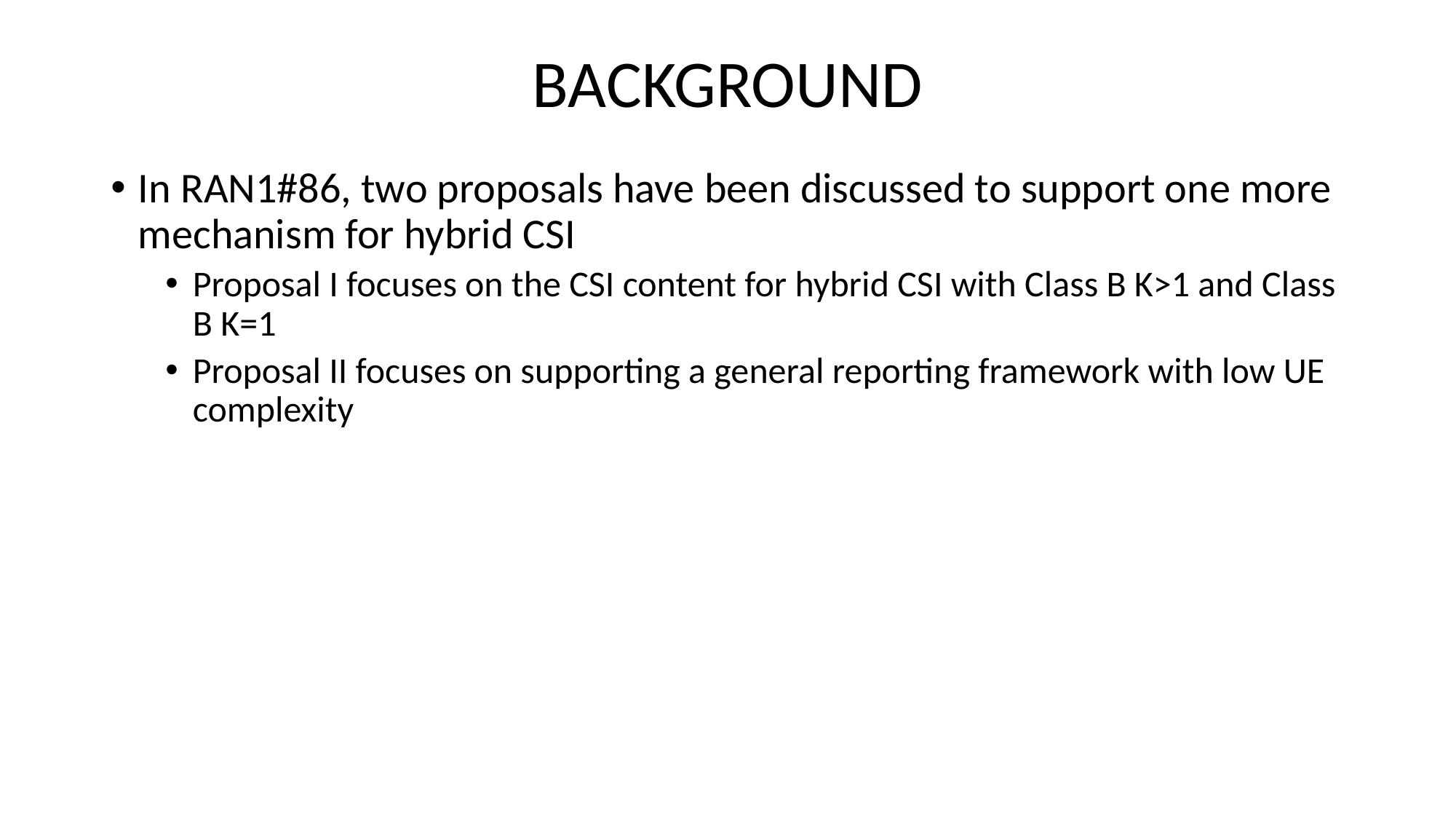

# BACKGROUND
In RAN1#86, two proposals have been discussed to support one more mechanism for hybrid CSI
Proposal I focuses on the CSI content for hybrid CSI with Class B K>1 and Class B K=1
Proposal II focuses on supporting a general reporting framework with low UE complexity